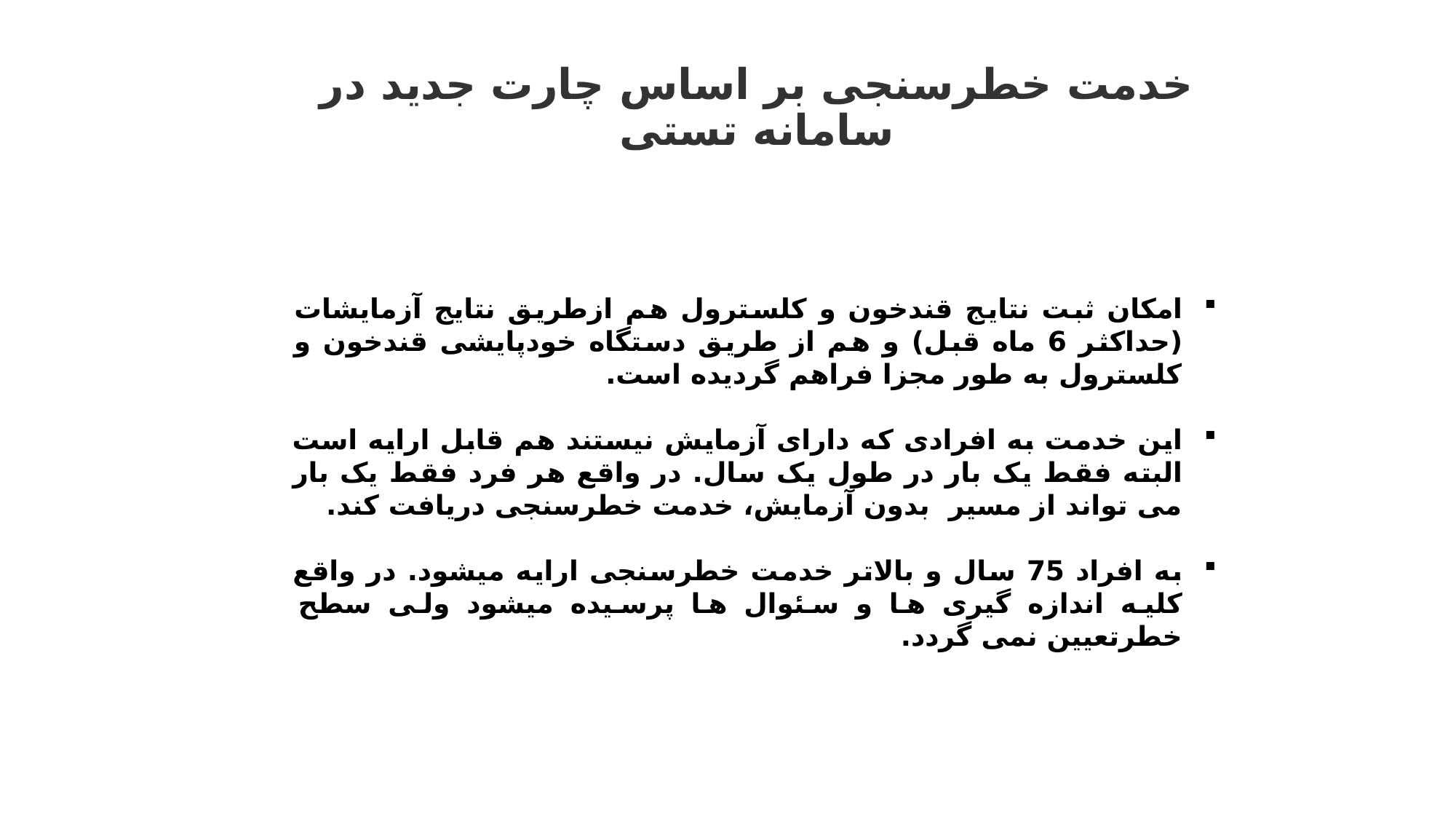

# خدمت خطرسنجی بر اساس چارت جدید در سامانه تستی

امکان ثبت نتایج قندخون و کلسترول هم ازطریق نتایج آزمایشات (حداکثر 6 ماه قبل) و هم از طریق دستگاه خودپایشی قندخون و کلسترول به طور مجزا فراهم گردیده است.

این خدمت به افرادی که دارای آزمایش نیستند هم قابل ارایه است البته فقط یک بار در طول یک سال. در واقع هر فرد فقط یک بار می تواند از مسیر  بدون آزمایش، خدمت خطرسنجی دریافت کند.

به افراد 75 سال و بالاتر خدمت خطرسنجی ارایه میشود. در واقع کلیه اندازه گیری ها و سئوال ها پرسیده میشود ولی سطح خطرتعیین نمی گردد.